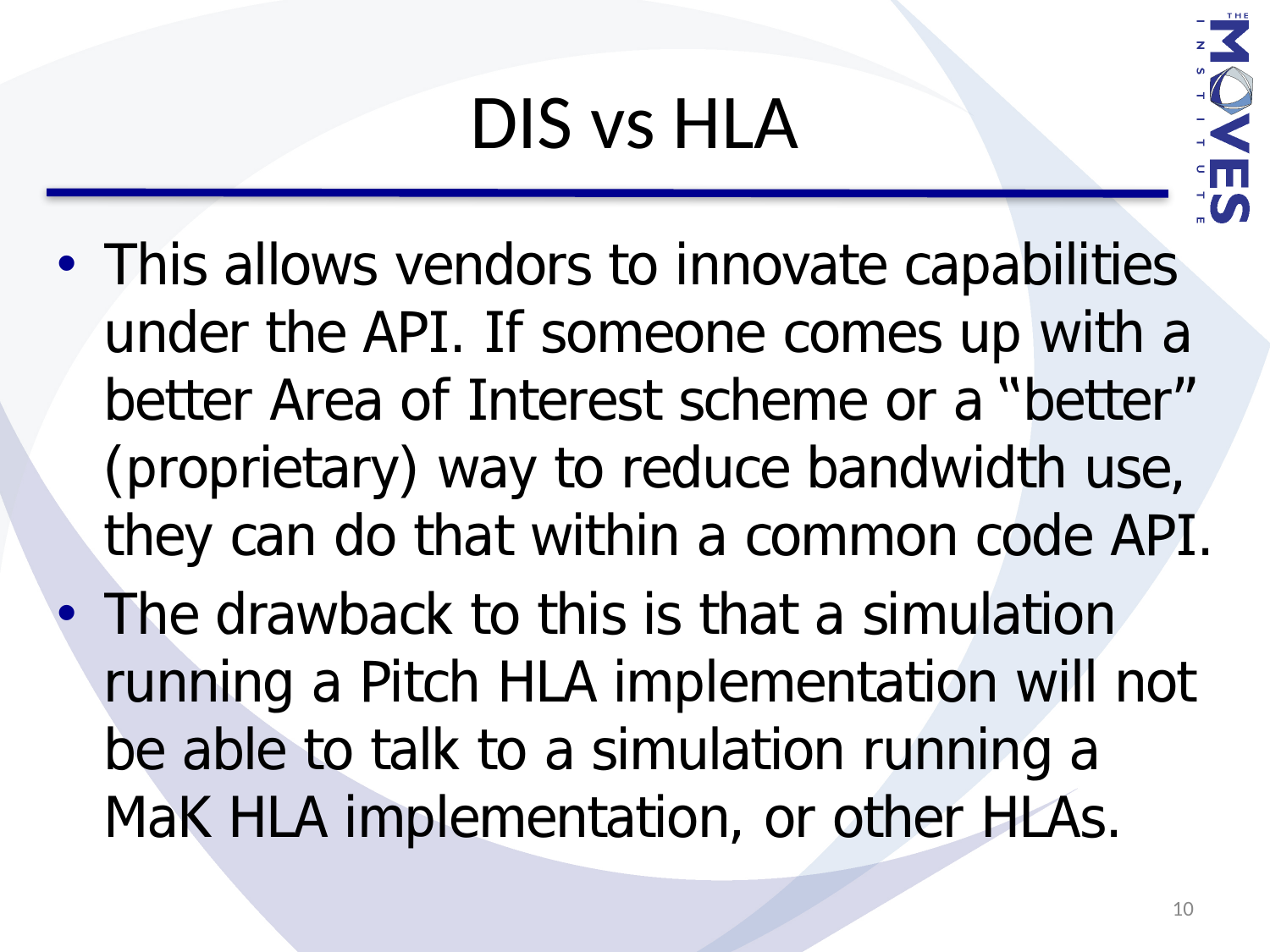

# DIS vs HLA
This allows vendors to innovate capabilities under the API. If someone comes up with a better Area of Interest scheme or a “better” (proprietary) way to reduce bandwidth use, they can do that within a common code API.
The drawback to this is that a simulation running a Pitch HLA implementation will not be able to talk to a simulation running a MaK HLA implementation, or other HLAs.
10